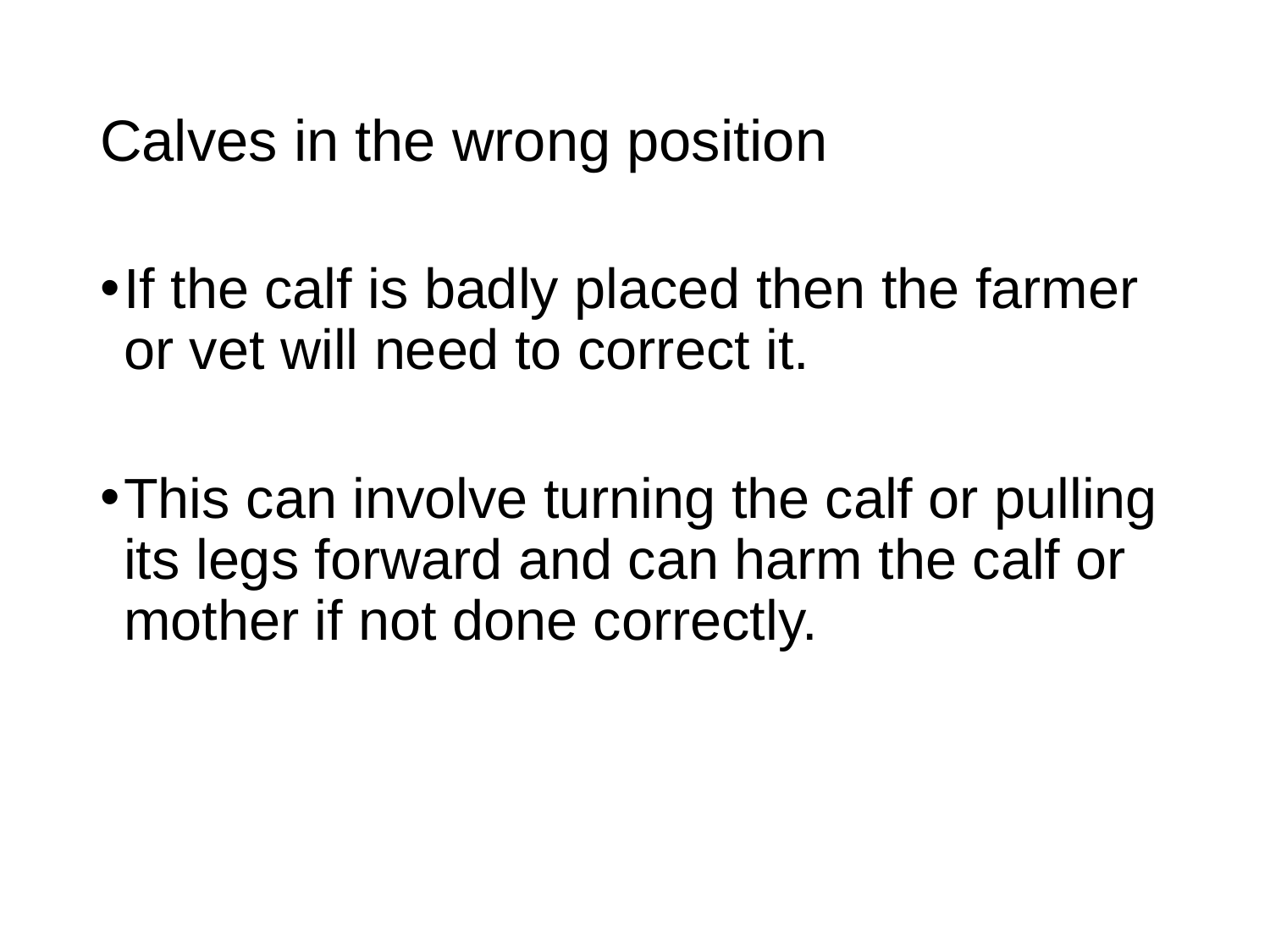

# Calves in the wrong position
If the calf is badly placed then the farmer or vet will need to correct it.

This can involve turning the calf or pulling its legs forward and can harm the calf or mother if not done correctly.